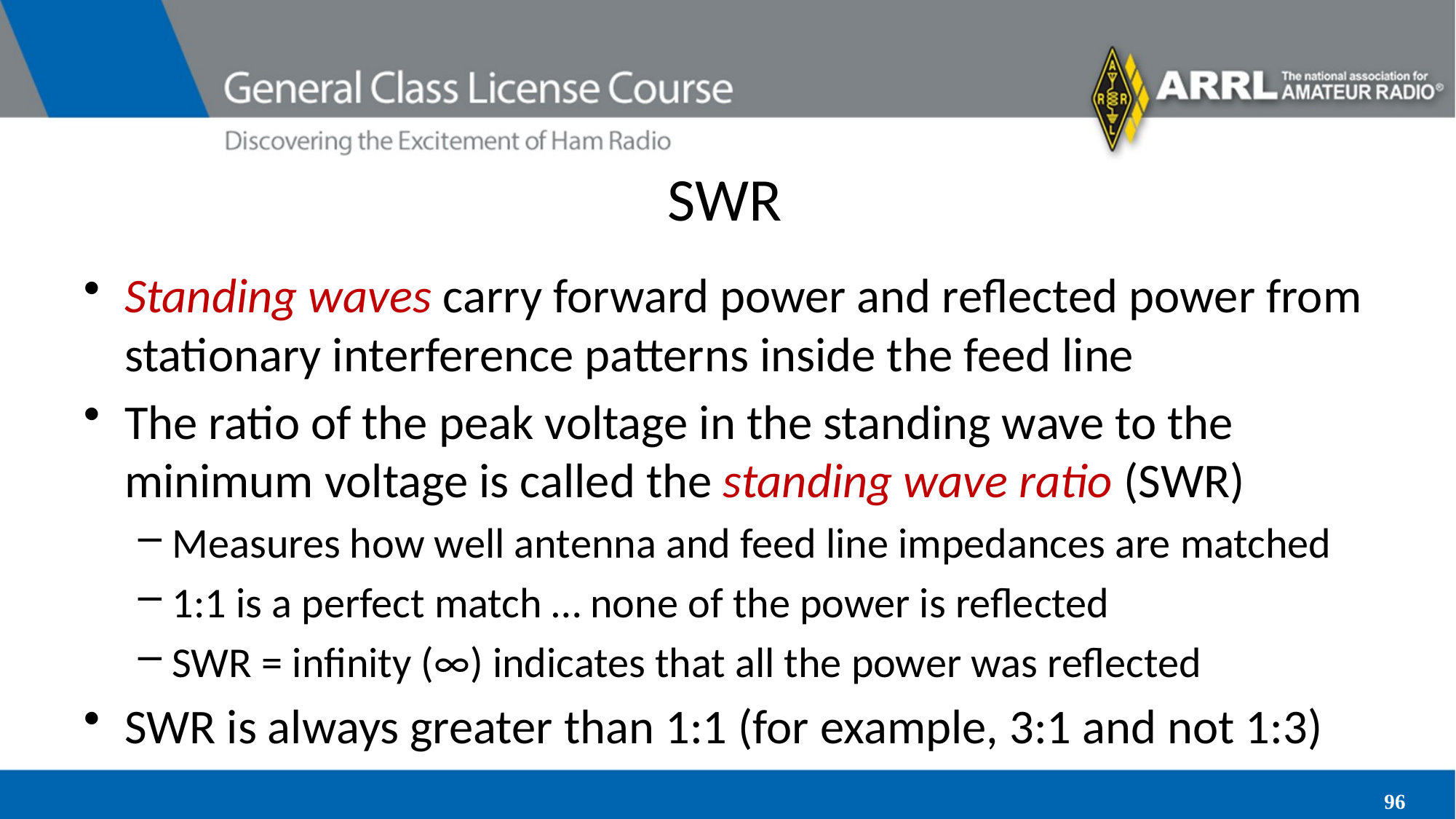

# SWR
Standing waves carry forward power and reflected power from stationary interference patterns inside the feed line
The ratio of the peak voltage in the standing wave to the minimum voltage is called the standing wave ratio (SWR)
Measures how well antenna and feed line impedances are matched
1:1 is a perfect match … none of the power is reflected
SWR = infinity (∞) indicates that all the power was reflected
SWR is always greater than 1:1 (for example, 3:1 and not 1:3)